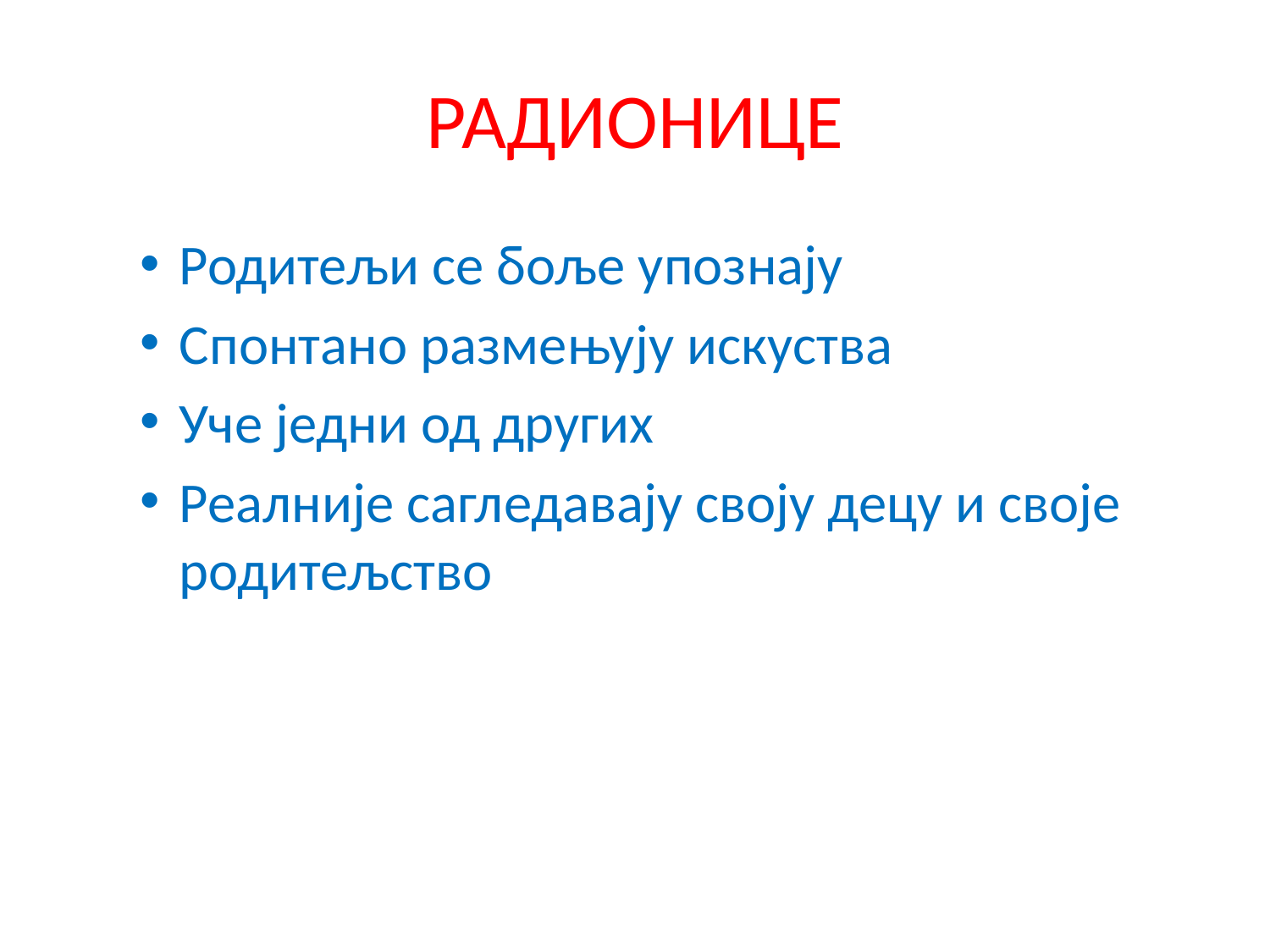

# РАДИОНИЦЕ
Родитељи се боље упознају
Спонтано размењују искуства
Уче једни од других
Реалније сагледавају своју децу и своје родитељство